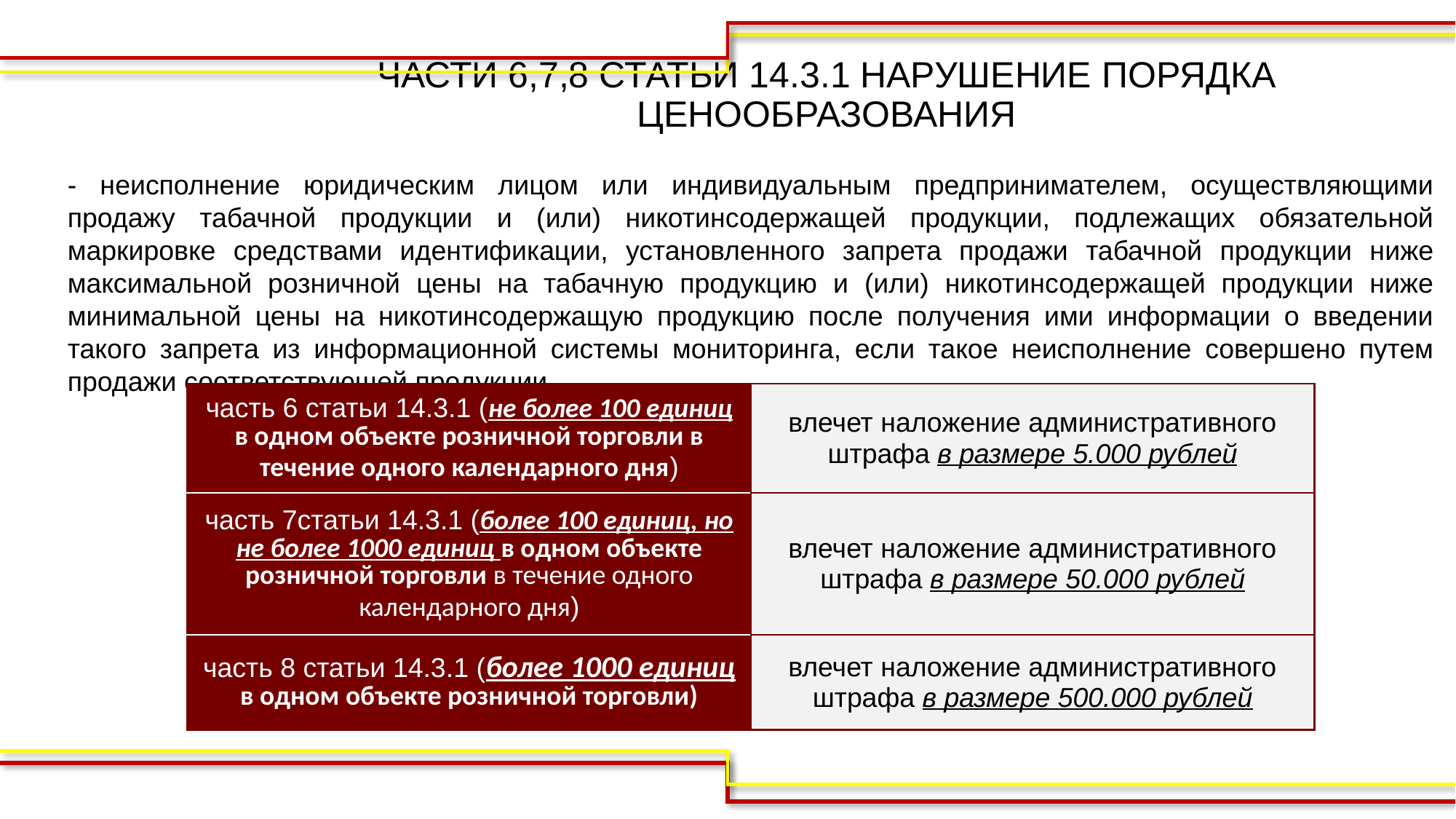

# ЧАСТИ 6,7,8 СТАТЬИ 14.3.1 НАРУШЕНИЕ ПОРЯДКА ЦЕНООБРАЗОВАНИЯ
- неисполнение юридическим лицом или индивидуальным предпринимателем, осуществляющими продажу табачной продукции и (или) никотинсодержащей продукции, подлежащих обязательной маркировке средствами идентификации, установленного запрета продажи табачной продукции ниже максимальной розничной цены на табачную продукцию и (или) никотинсодержащей продукции ниже минимальной цены на никотинсодержащую продукцию после получения ими информации о введении такого запрета из информационной системы мониторинга, если такое неисполнение совершено путем продажи соответствующей продукции
| часть 6 статьи 14.3.1 (не более 100 единиц в одном объекте розничной торговли в течение одного календарного дня) | влечет наложение административного штрафа в размере 5.000 рублей |
| --- | --- |
| часть 7статьи 14.3.1 (более 100 единиц, но не более 1000 единиц в одном объекте розничной торговли в течение одного календарного дня) | влечет наложение административного штрафа в размере 50.000 рублей |
| часть 8 статьи 14.3.1 (более 1000 единиц в одном объекте розничной торговли) | влечет наложение административного штрафа в размере 500.000 рублей |